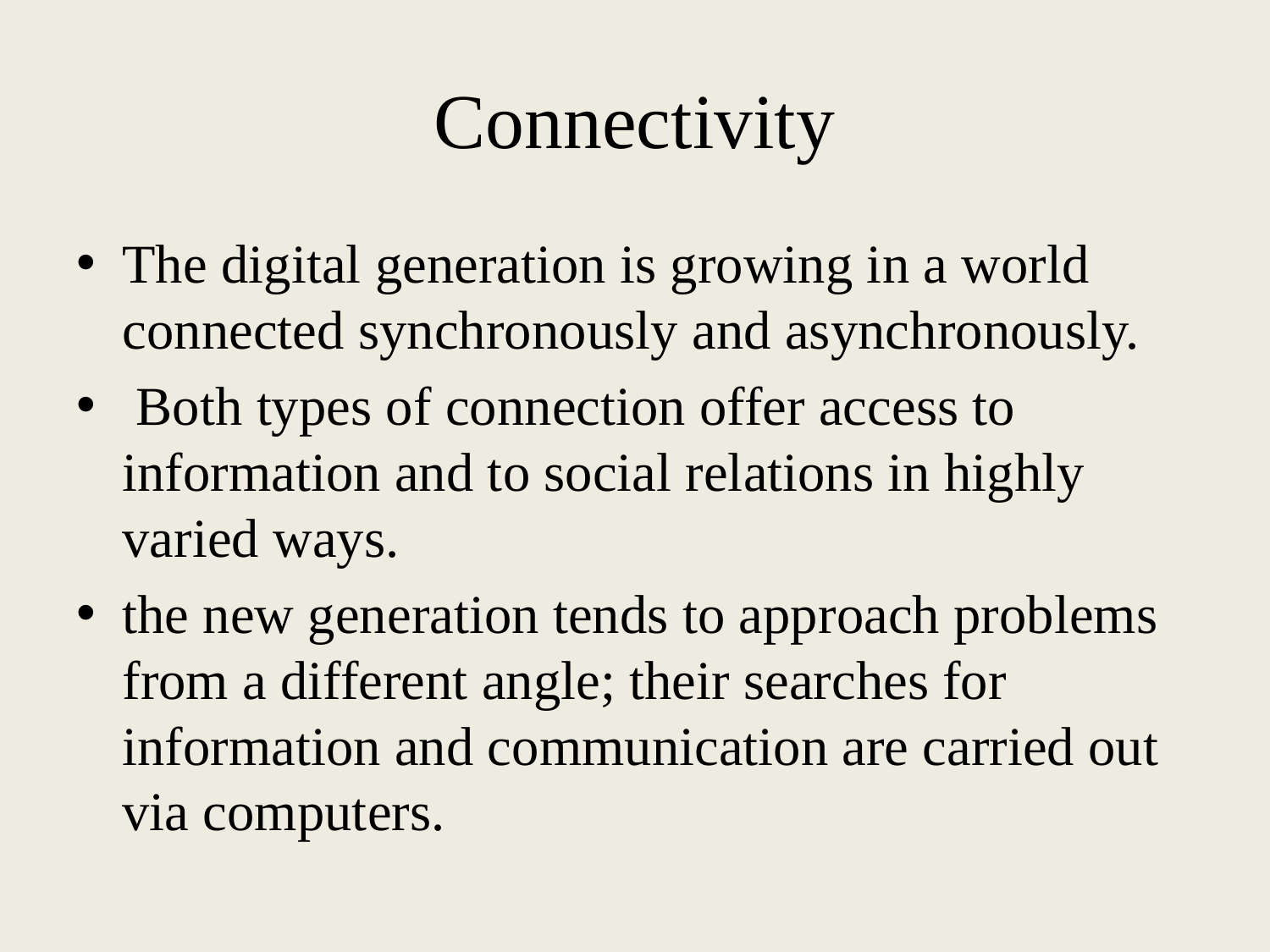

# Connectivity
The digital generation is growing in a world connected synchronously and asynchronously.
 Both types of connection offer access to information and to social relations in highly varied ways.
the new generation tends to approach problems from a different angle; their searches for information and communication are carried out via computers.